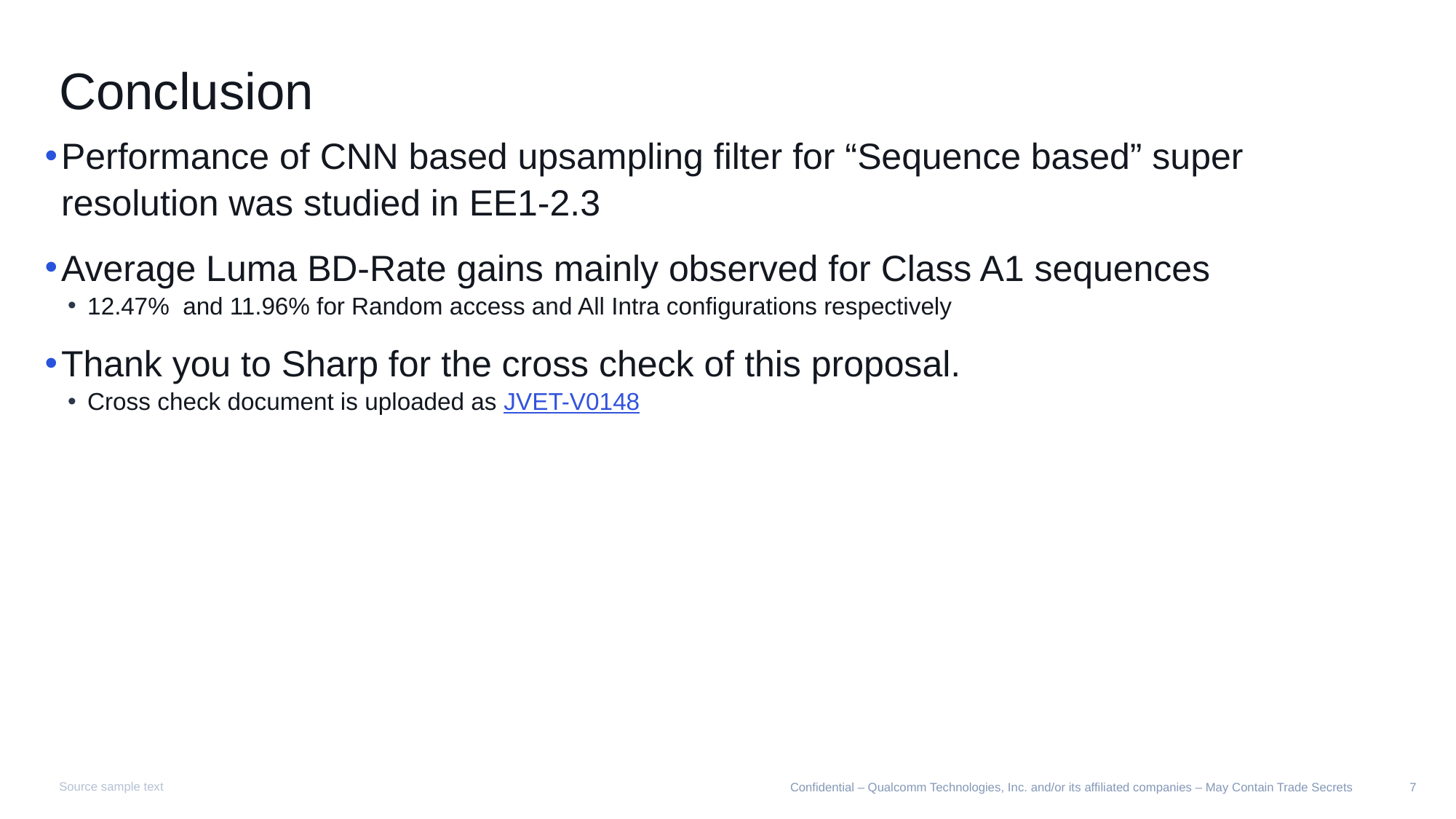

# Conclusion
Performance of CNN based upsampling filter for “Sequence based” super resolution was studied in EE1-2.3
Average Luma BD-Rate gains mainly observed for Class A1 sequences
12.47%  and 11.96% for Random access and All Intra configurations respectively
Thank you to Sharp for the cross check of this proposal.
Cross check document is uploaded as JVET-V0148

Source sample text